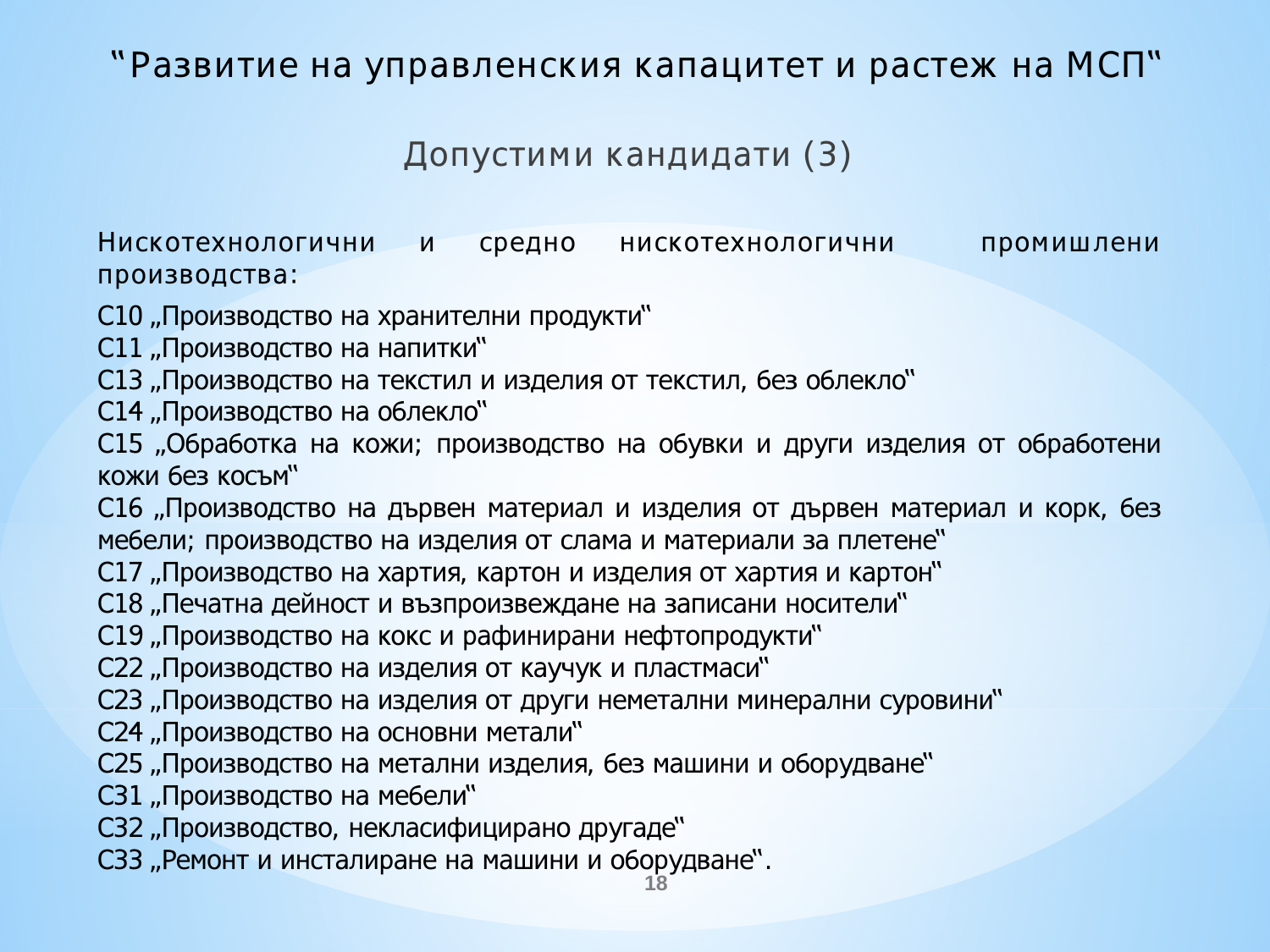

# “Развитие на управленския капацитет и растеж на МСП“

Допустими кандидати (3)

Нискотехнологични и средно нискотехнологични  промишлени производства:
С10 „Производство на хранителни продукти“
С11 „Производство на напитки“
С13 „Производство на текстил и изделия от текстил, без облекло“
С14 „Производство на облекло“
С15 „Обработка на кожи; производство на обувки и други изделия от обработени кожи без косъм“
С16 „Производство на дървен материал и изделия от дървен материал и корк, без мебели; производство на изделия от слама и материали за плетене“
С17 „Производство на хартия, картон и изделия от хартия и картон“
С18 „Печатна дейност и възпроизвеждане на записани носители“
С19 „Производство на кокс и рафинирани нефтопродукти“
С22 „Производство на изделия от каучук и пластмаси“
С23 „Производство на изделия от други неметални минерални суровини“
С24 „Производство на основни метали“
С25 „Производство на метални изделия, без машини и оборудване“
С31 „Производство на мебели“
С32 „Производство, некласифицирано другаде“
С33 „Ремонт и инсталиране на машини и оборудване“.

18